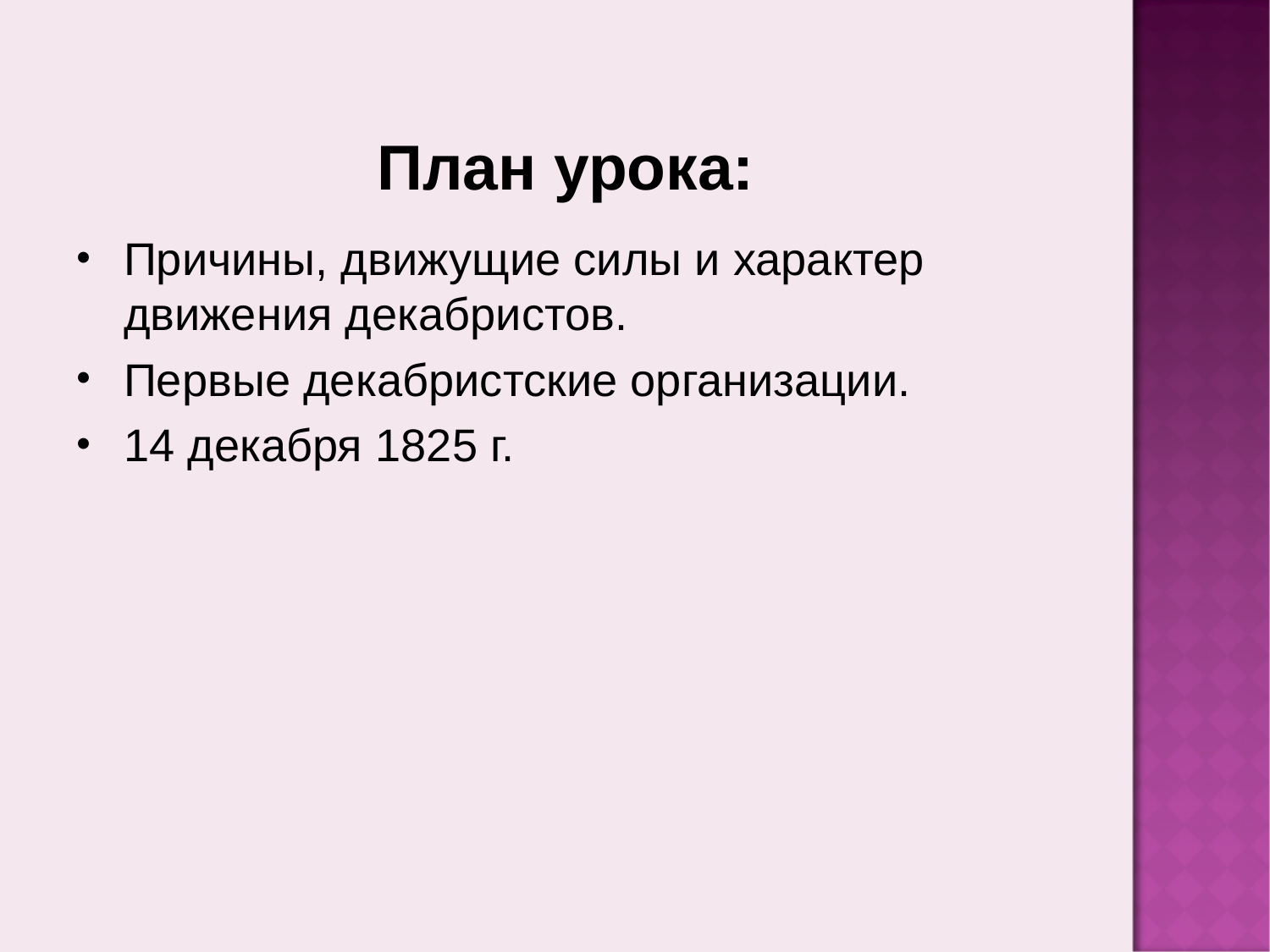

# План урока:
Причины, движущие силы и характер движения декабристов.
Первые декабристские организации.
14 декабря 1825 г.